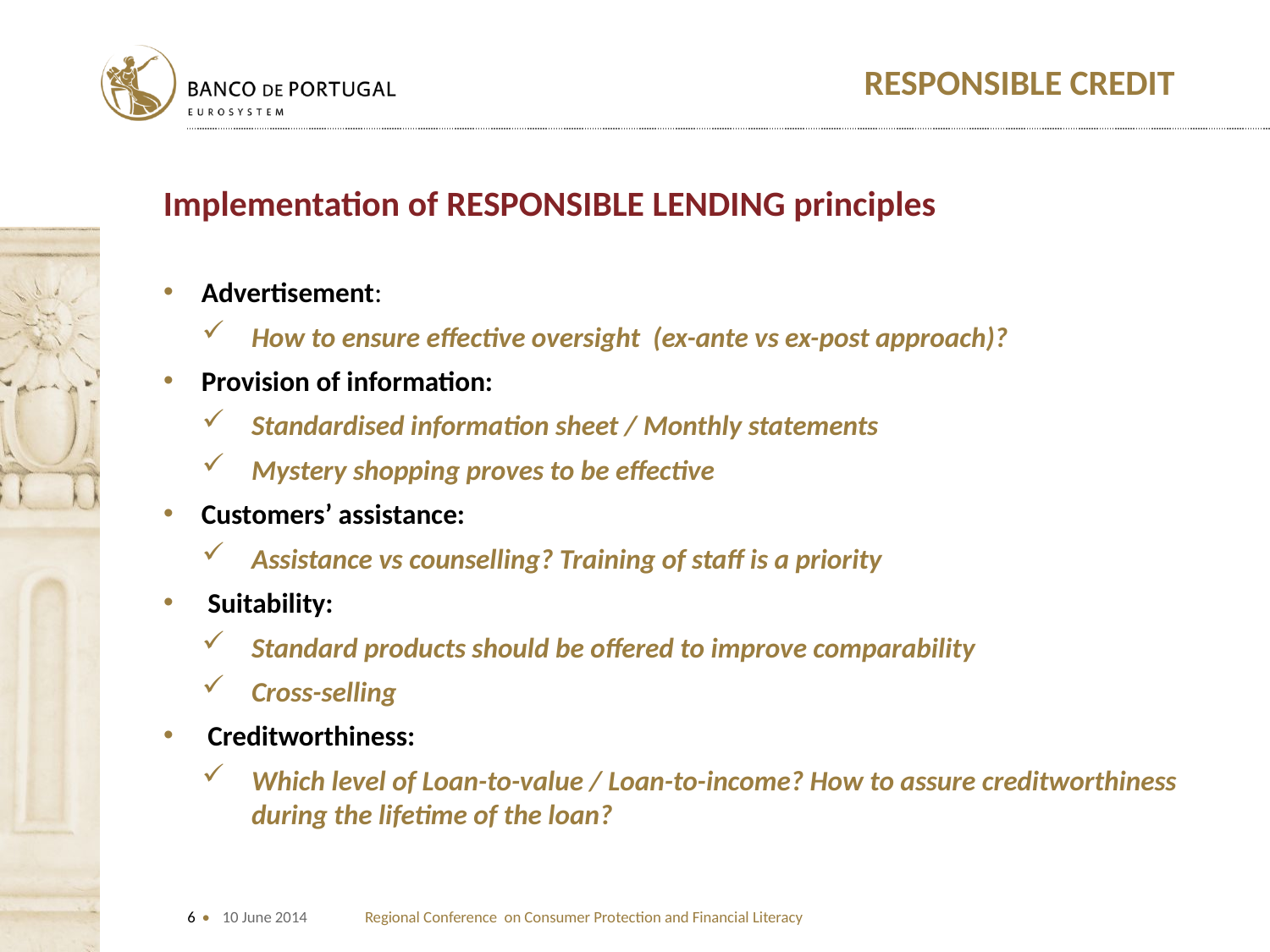

# Responsible Credit
Implementation of Responsible Lending principles
Advertisement:
How to ensure effective oversight  (ex-ante vs ex-post approach)?
Provision of information:
Standardised information sheet / Monthly statements
Mystery shopping proves to be effective
Customers’ assistance:
Assistance vs counselling? Training of staff is a priority
 Suitability:
Standard products should be offered to improve comparability
Cross-selling
 Creditworthiness:
Which level of Loan-to-value / Loan-to-income? How to assure creditworthiness during the lifetime of the loan?
10 June 2014
Regional Conference  on Consumer Protection and Financial Literacy